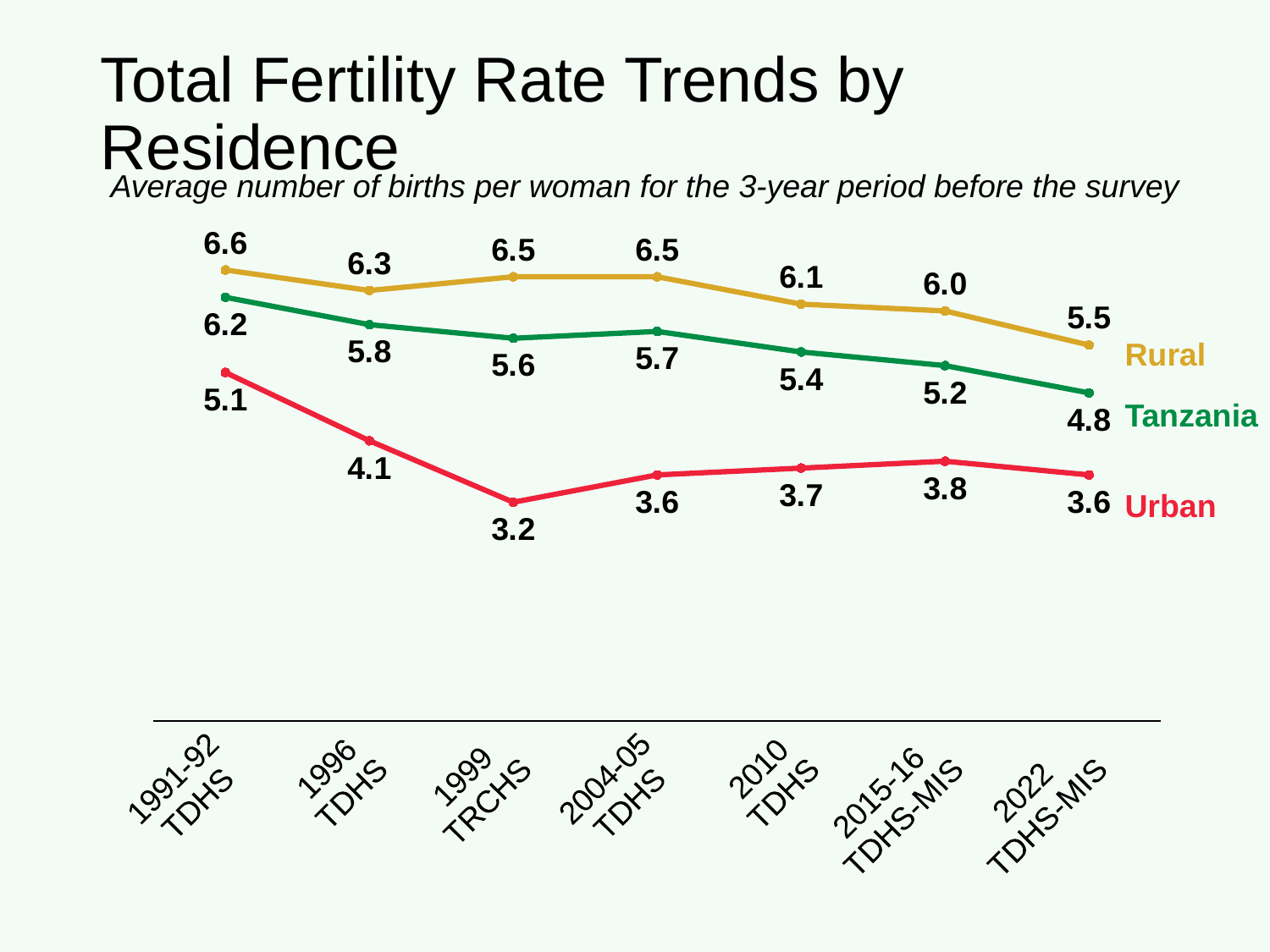

# Total Fertility Rate Trends by Residence
Average number of births per woman for the 3-year period before the survey

### Chart

| Category | Tanzania | Urban | Rural |
|---|---|---|---|
| 2022
TDHS-MIS | 4.8 | 3.6 | 5.5 |
| 2015-16
TDHS-MIS | 5.2 | 3.8 | 6.0 |
| 2010
TDHS | 5.4 | 3.7 | 6.1 |
| 2004-05
TDHS | 5.7 | 3.6 | 6.5 |
| 1999
TRCHS | 5.6 | 3.2 | 6.5 |
| 1996
TDHS | 5.8 | 4.1 | 6.3 |
| 1991-92
TDHS | 6.2 | 5.1 | 6.6 |
Rural
Tanzania
Urban